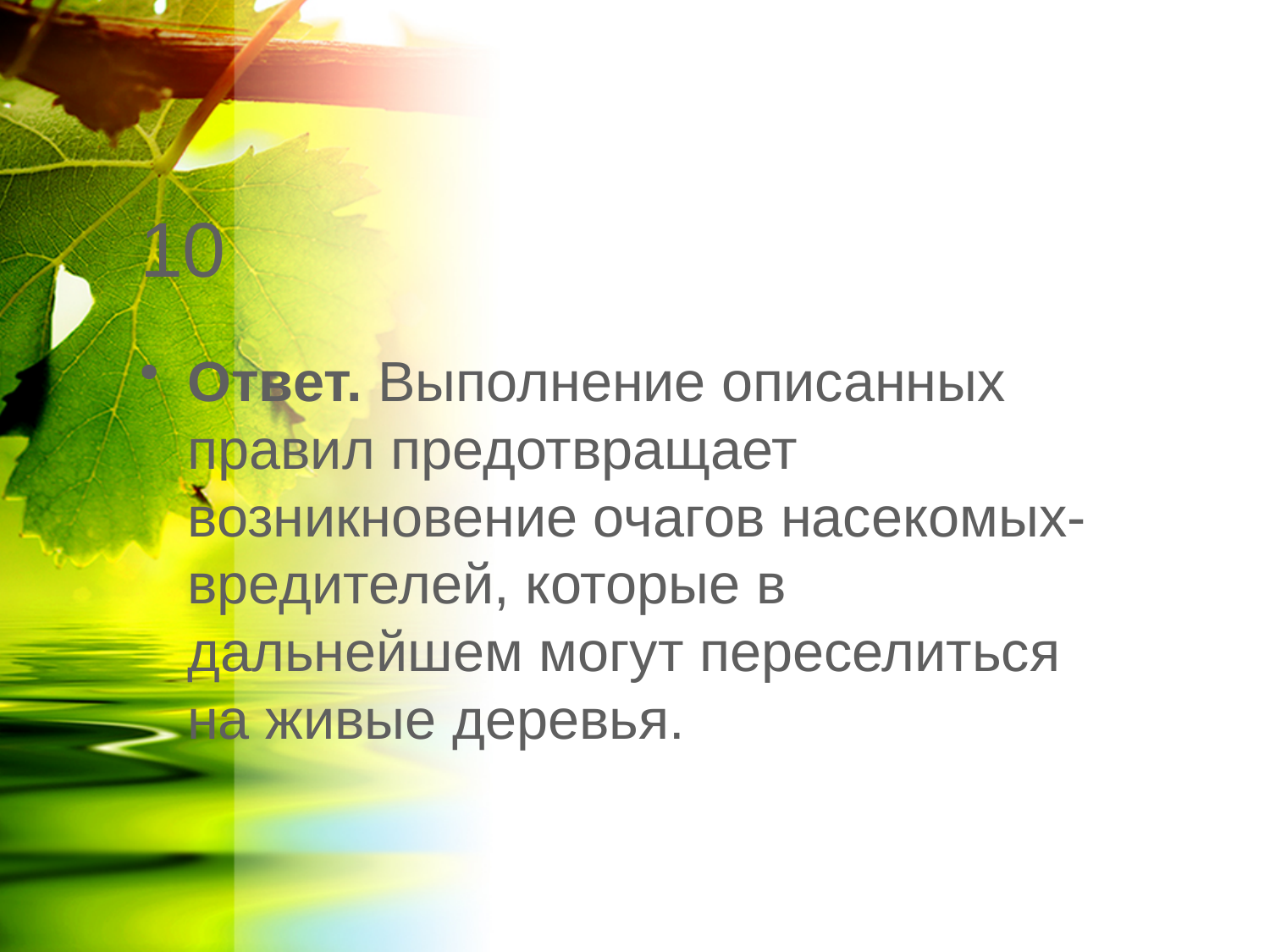

# 10
Ответ. Выполнение описанных правил предотвращает возникновение очагов насекомых-вредителей, которые в дальнейшем могут переселиться на живые деревья.